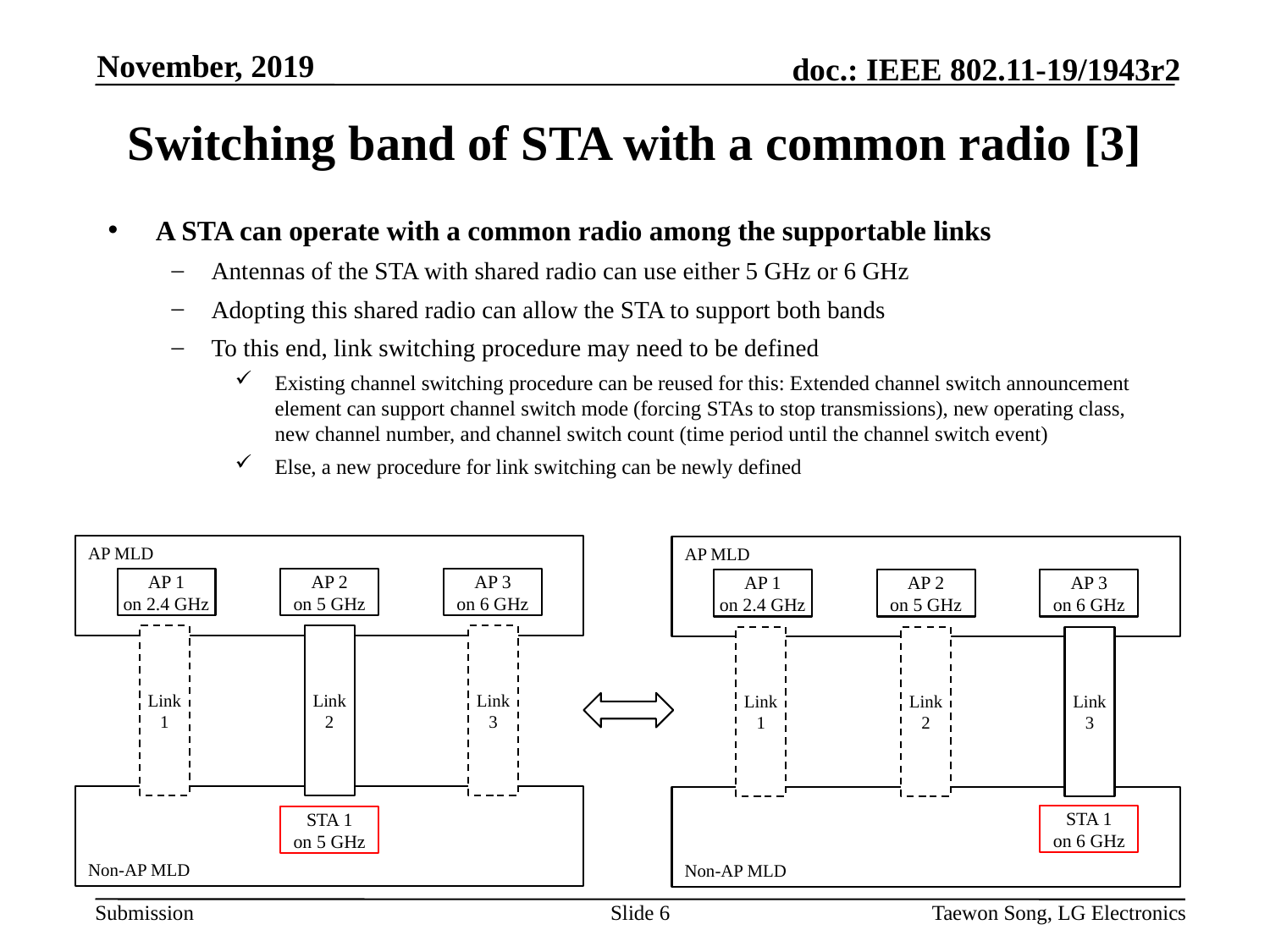

November, 2019
# Switching band of STA with a common radio [3]
A STA can operate with a common radio among the supportable links
Antennas of the STA with shared radio can use either 5 GHz or 6 GHz
Adopting this shared radio can allow the STA to support both bands
To this end, link switching procedure may need to be defined
Existing channel switching procedure can be reused for this: Extended channel switch announcement element can support channel switch mode (forcing STAs to stop transmissions), new operating class, new channel number, and channel switch count (time period until the channel switch event)
Else, a new procedure for link switching can be newly defined
AP MLD
AP MLD
AP 3
on 6 GHz
AP 1
on 2.4 GHz
AP 2
on 5 GHz
AP 3
on 6 GHz
AP 1
on 2.4 GHz
AP 2
on 5 GHz
Link
3
Link
1
Link
2
Link
3
Link
1
Link
2

Non-AP MLD
Non-AP MLD
STA 1
on 6 GHz
STA 1
on 5 GHz
Slide 6
Taewon Song, LG Electronics